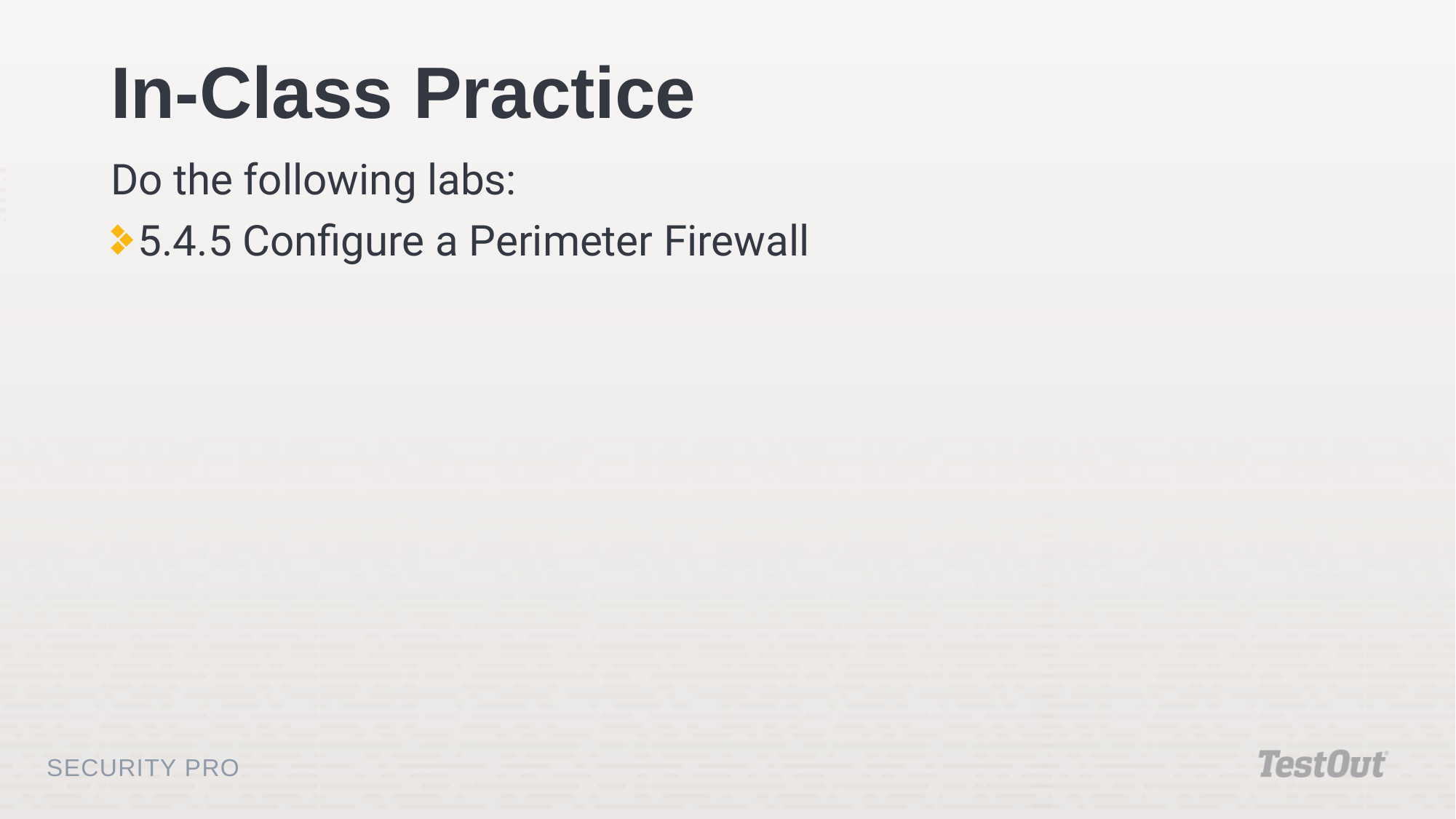

# In-Class Practice
Do the following labs:
5.4.5 Configure a Perimeter Firewall
Security Pro